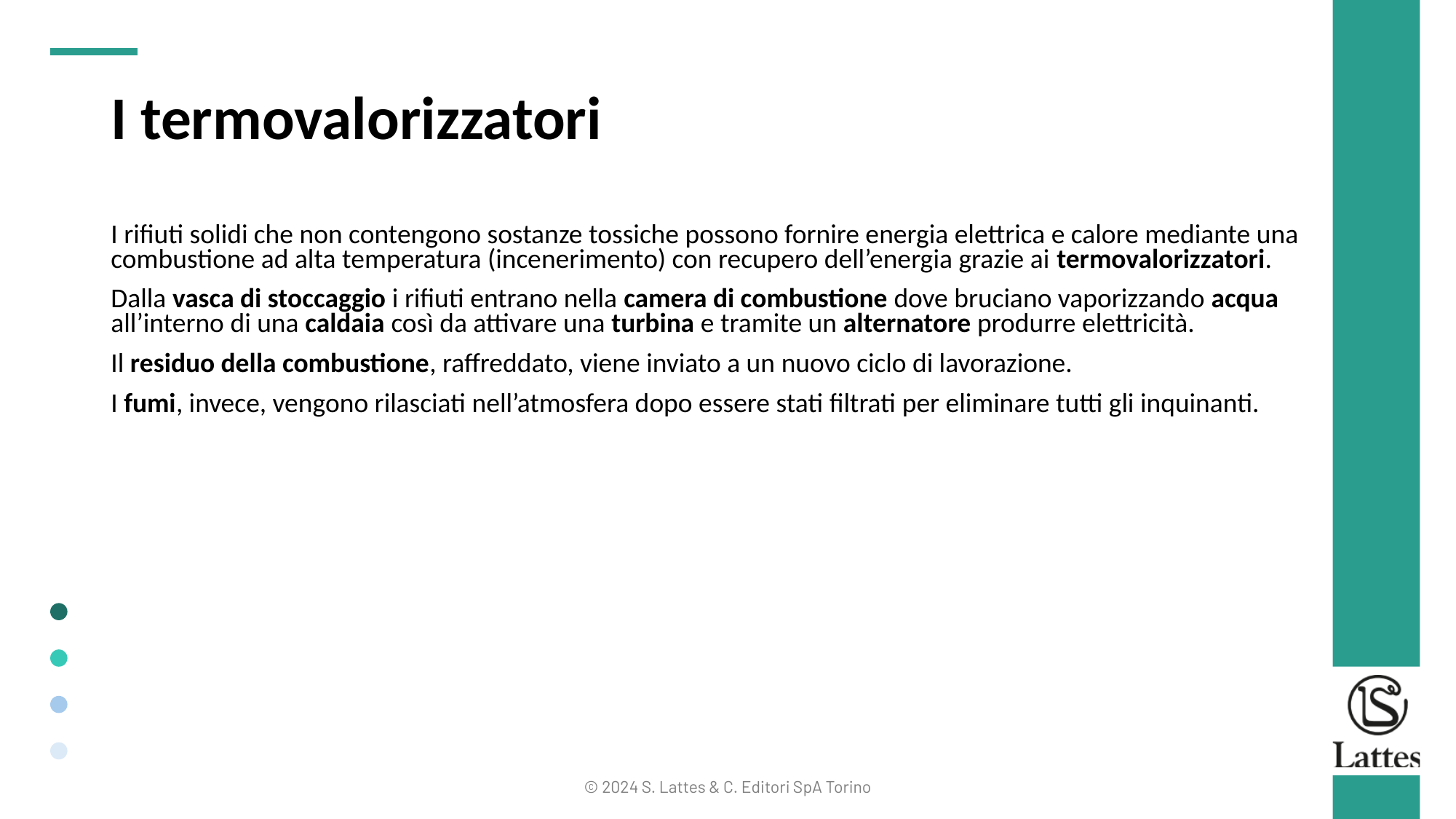

I termovalorizzatori
I rifiuti solidi che non contengono sostanze tossiche possono fornire energia elettrica e calore mediante una combustione ad alta temperatura (incenerimento) con recupero dell’energia grazie ai termovalorizzatori.
Dalla vasca di stoccaggio i rifiuti entrano nella camera di combustione dove bruciano vaporizzando acqua all’interno di una caldaia così da attivare una turbina e tramite un alternatore produrre elettricità.
Il residuo della combustione, raffreddato, viene inviato a un nuovo ciclo di lavorazione.
I fumi, invece, vengono rilasciati nell’atmosfera dopo essere stati filtrati per eliminare tutti gli inquinanti.